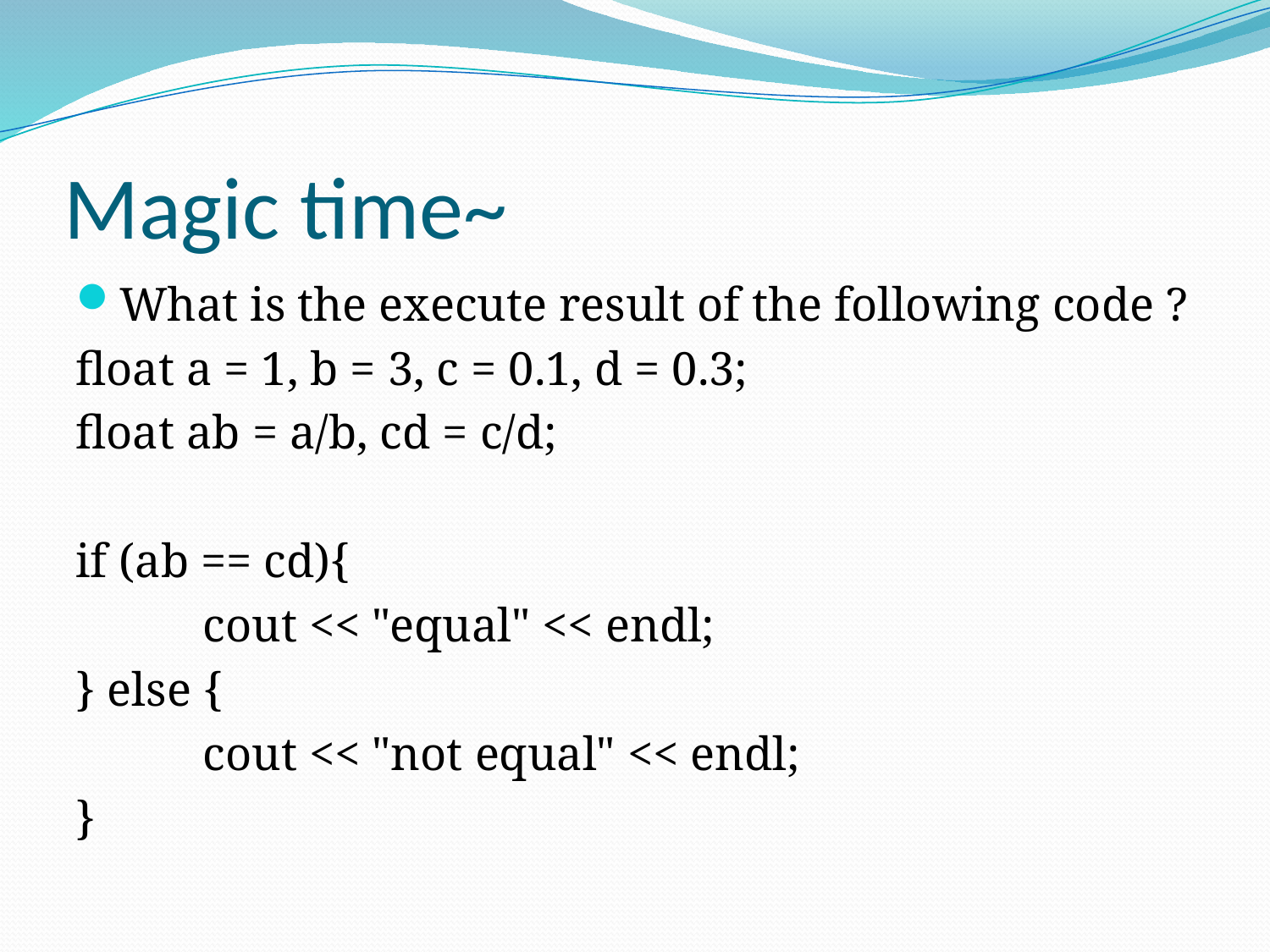

# Magic time~
What is the execute result of the following code ?
float a = 1, b = 3, c = 0.1, d = 0.3;
float ab = a/b, cd = c/d;

if (ab == cd){
	cout << "equal" << endl;
} else {
	cout << "not equal" << endl;
}